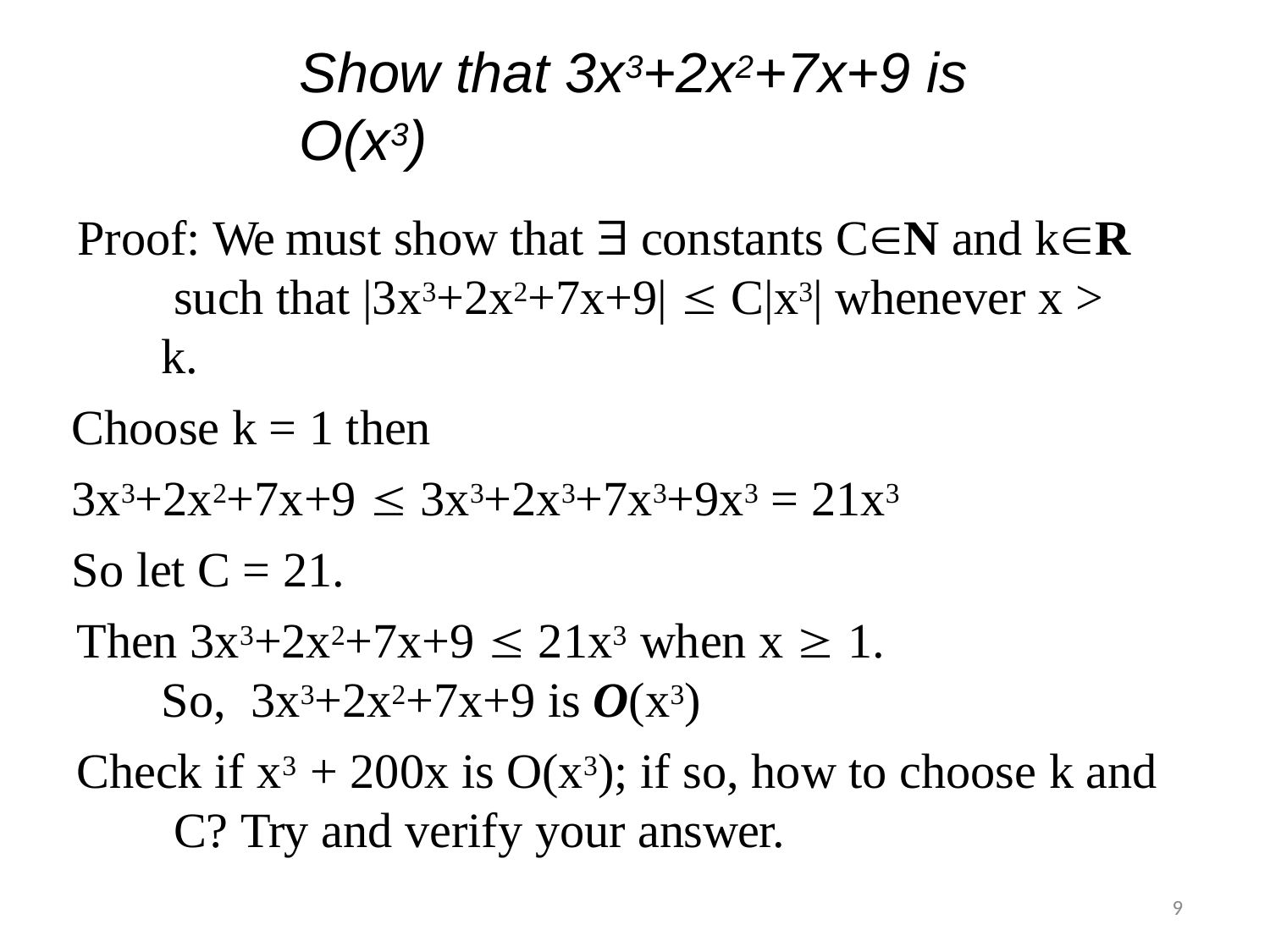

# Show that 3x3+2x2+7x+9 is O(x3)
Proof: We must show that ∃ constants C∈N and k∈R  such that |3x3+2x2+7x+9| ≤ C|x3| whenever x > k.
Choose k = 1 then
3x3+2x2+7x+9 ≤ 3x3+2x3+7x3+9x3 = 21x3
So let C = 21.
Then 3x3+2x2+7x+9 ≤ 21x3 when x ≥ 1. So,  3x3+2x2+7x+9 is O(x3)
Check if x3 + 200x is O(x3); if so, how to choose k and  C? Try and verify your answer.
9